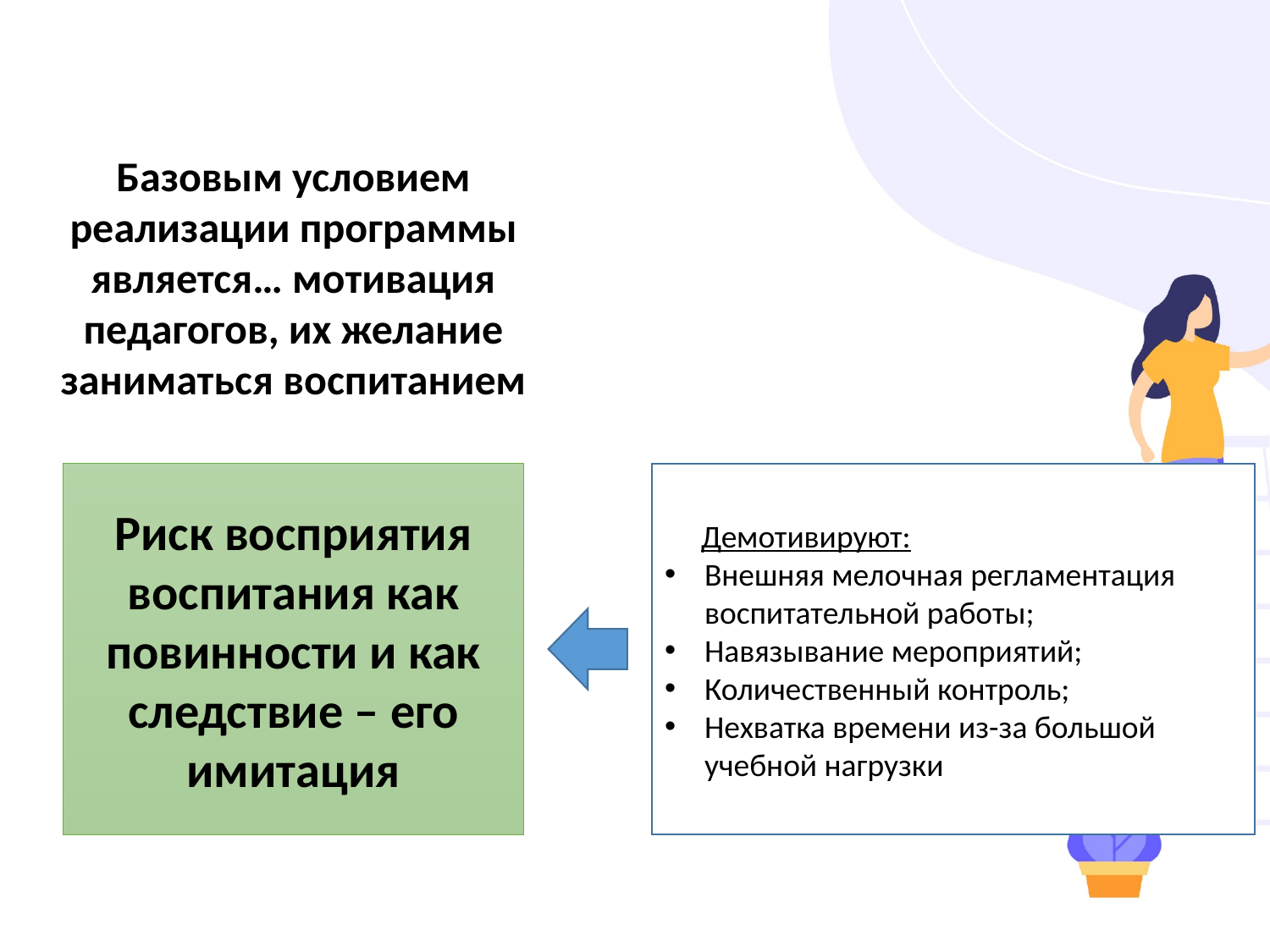

Базовым условием реализации программы является… мотивация педагогов, их желание заниматься воспитанием
Риск восприятия воспитания как повинности и как следствие – его имитация
Д=Демотивируют:
Внешняя мелочная регламентация воспитательной работы;
Навязывание мероприятий;
Количественный контроль;
Нехватка времени из-за большой учебной нагрузки